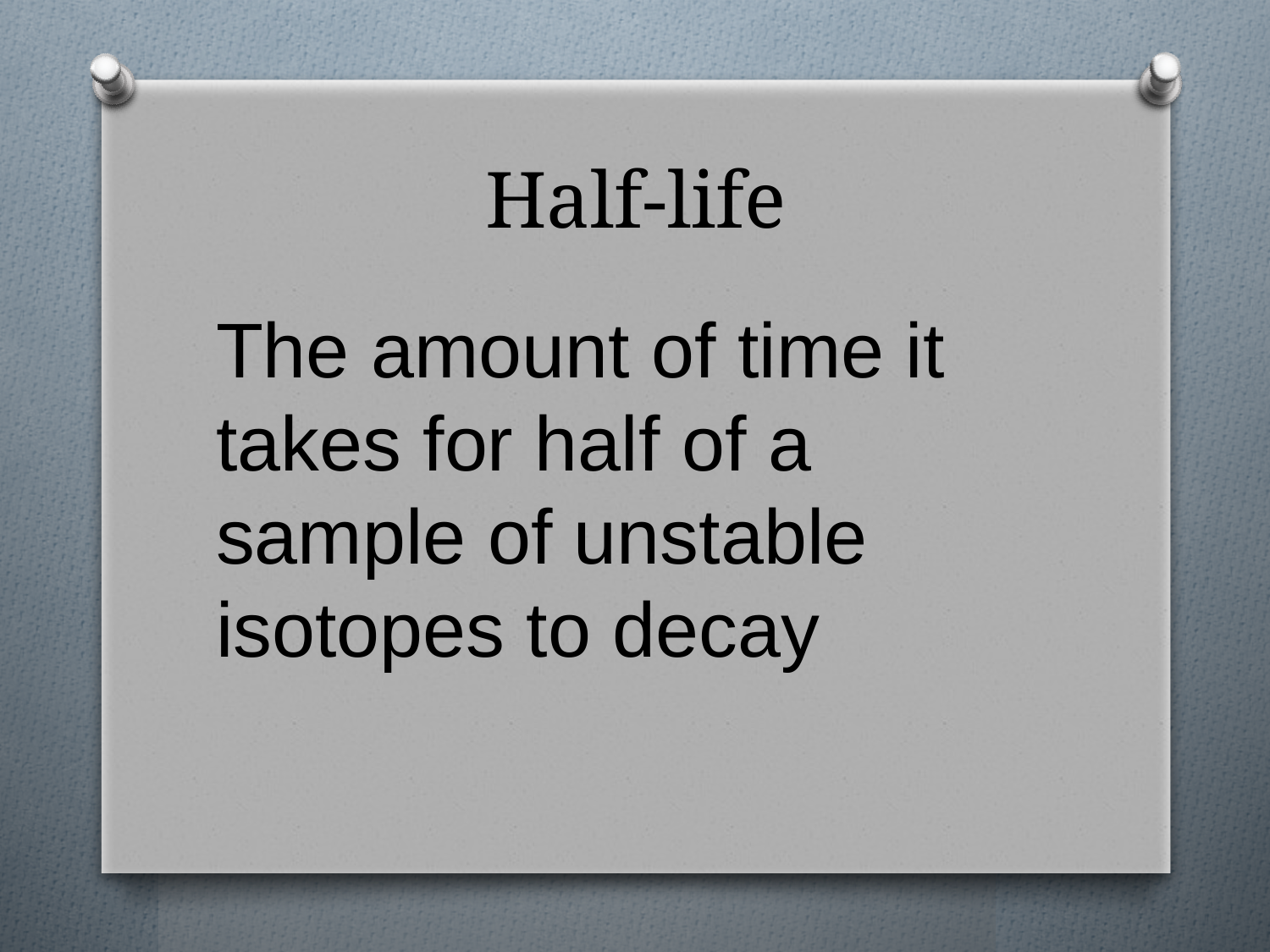

# Half-life
The amount of time it takes for half of a sample of unstable isotopes to decay